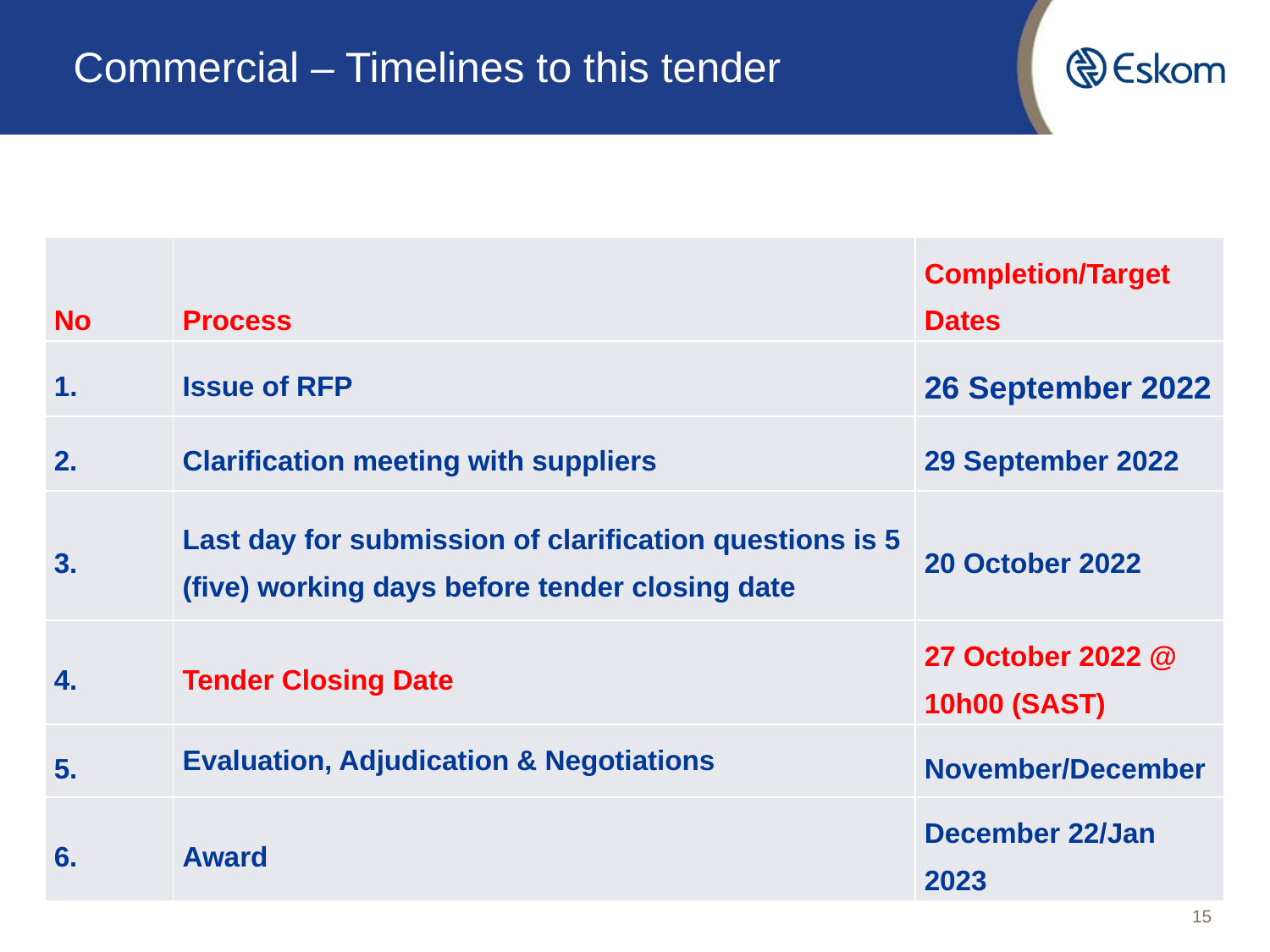

# Commercial – Timelines to this tender
| No | Process | Completion/Target Dates |
| --- | --- | --- |
|  | Issue of RFP | 26 September 2022 |
| 2. | Clarification meeting with suppliers | 29 September 2022 |
| 3. | Last day for submission of clarification questions is 5 (five) working days before tender closing date | 20 October 2022 |
| 4. | Tender Closing Date | 27 October 2022 @ 10h00 (SAST) |
| 5. | Evaluation, Adjudication & Negotiations | November/December |
| 6. | Award | December 22/Jan 2023 |
15